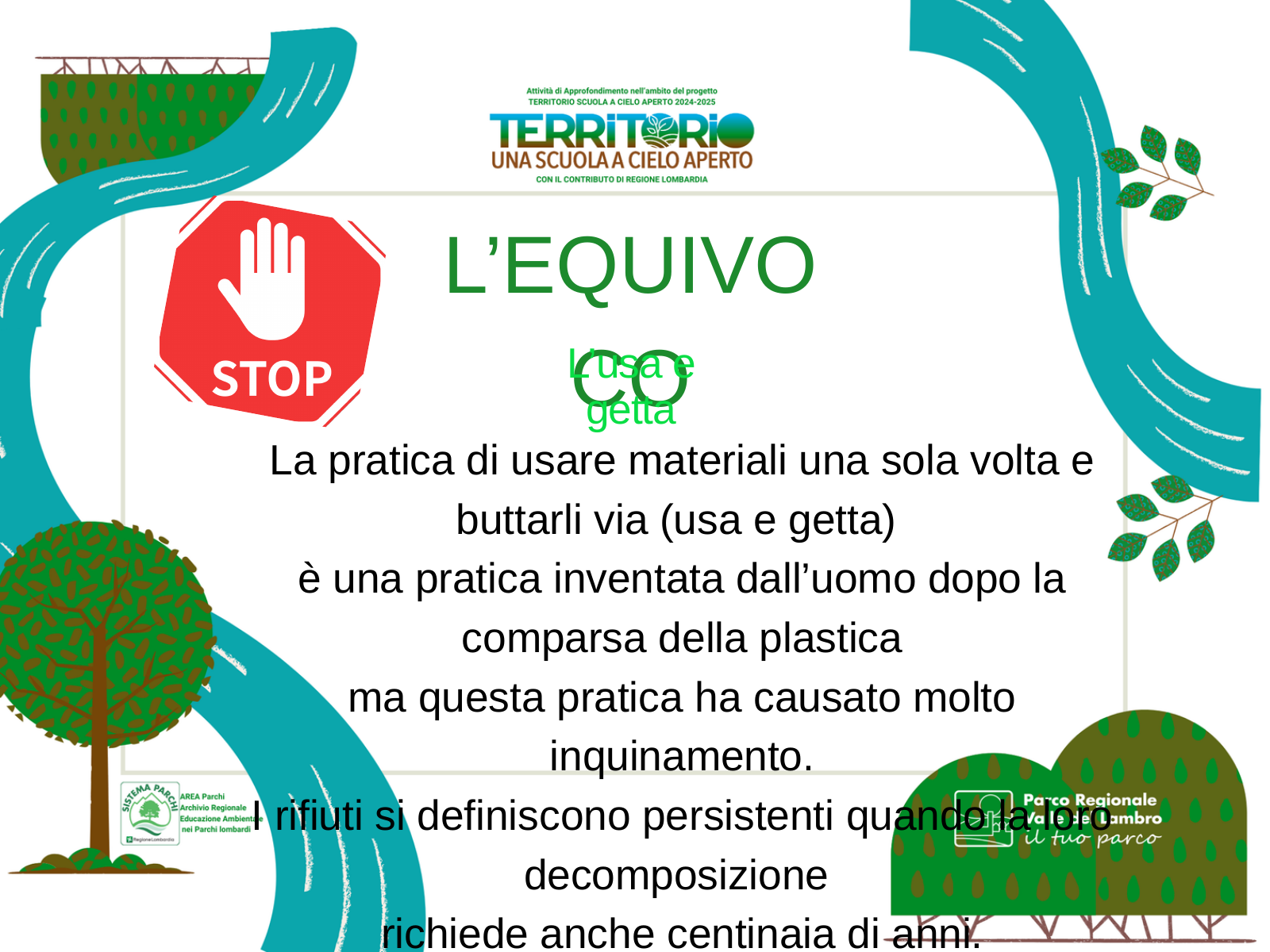

L’EQUIVOCO

L’usa e getta
La pratica di usare materiali una sola volta e buttarli via (usa e getta)
è una pratica inventata dall’uomo dopo la comparsa della plastica
ma questa pratica ha causato molto inquinamento.
I rifiuti si definiscono persistenti quando la loro decomposizione
richiede anche centinaia di anni.